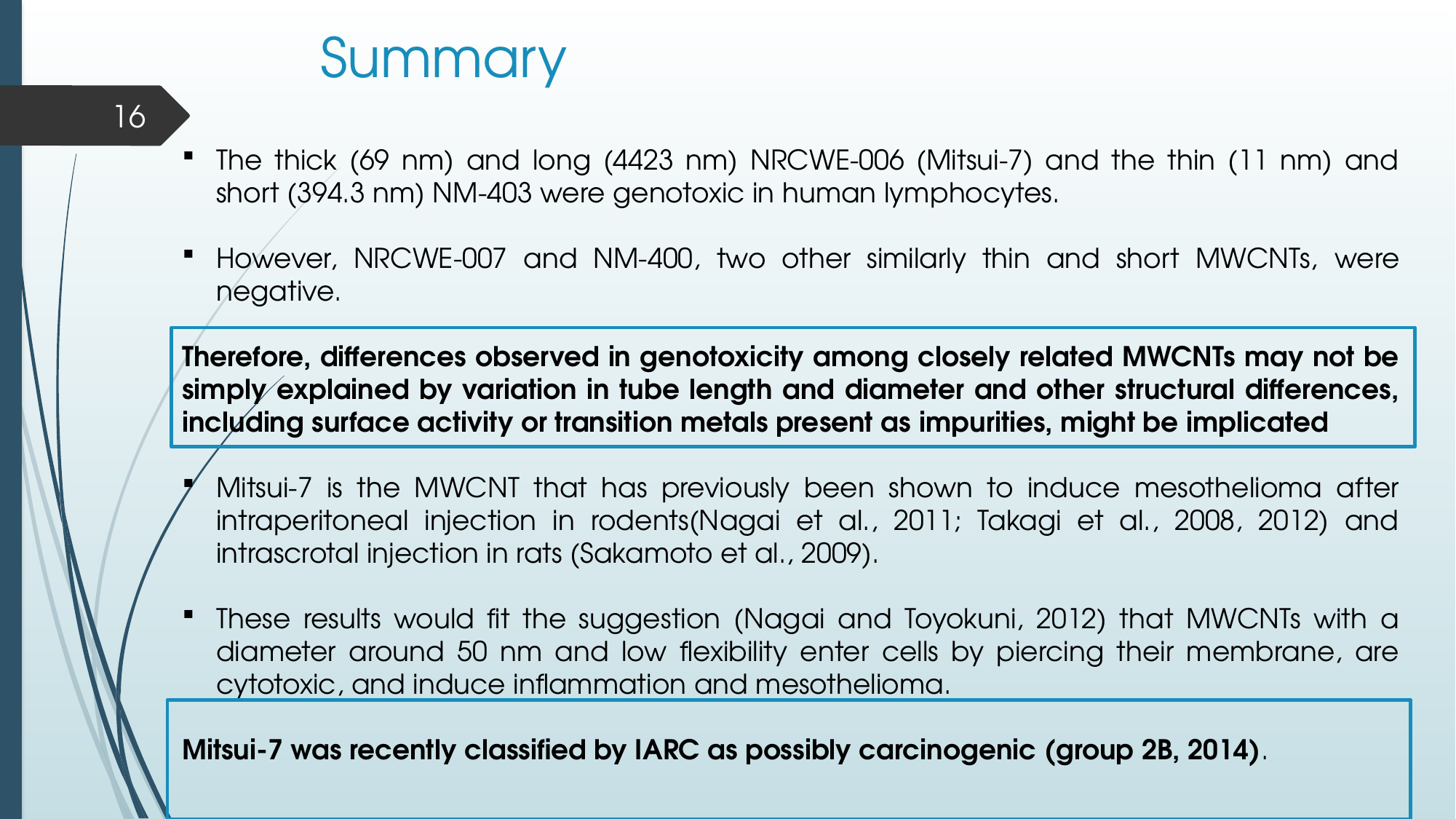

# Summary
16
The thick (69 nm) and long (4423 nm) NRCWE-006 (Mitsui-7) and the thin (11 nm) and short (394.3 nm) NM-403 were genotoxic in human lymphocytes.

However, NRCWE-007 and NM-400, two other similarly thin and short MWCNTs, were negative.

Therefore, differences observed in genotoxicity among closely related MWCNTs may not be simply explained by variation in tube length and diameter and other structural differences, including surface activity or transition metals present as impurities, might be implicated

Mitsui-7 is the MWCNT that has previously been shown to induce mesothelioma after intraperitoneal injection in rodents(Nagai et al., 2011; Takagi et al., 2008, 2012) and intrascrotal injection in rats (Sakamoto et al., 2009).

These results would fit the suggestion (Nagai and Toyokuni, 2012) that MWCNTs with a diameter around 50 nm and low flexibility enter cells by piercing their membrane, are cytotoxic, and induce inflammation and mesothelioma.

Mitsui-7 was recently classified by IARC as possibly carcinogenic (group 2B, 2014).